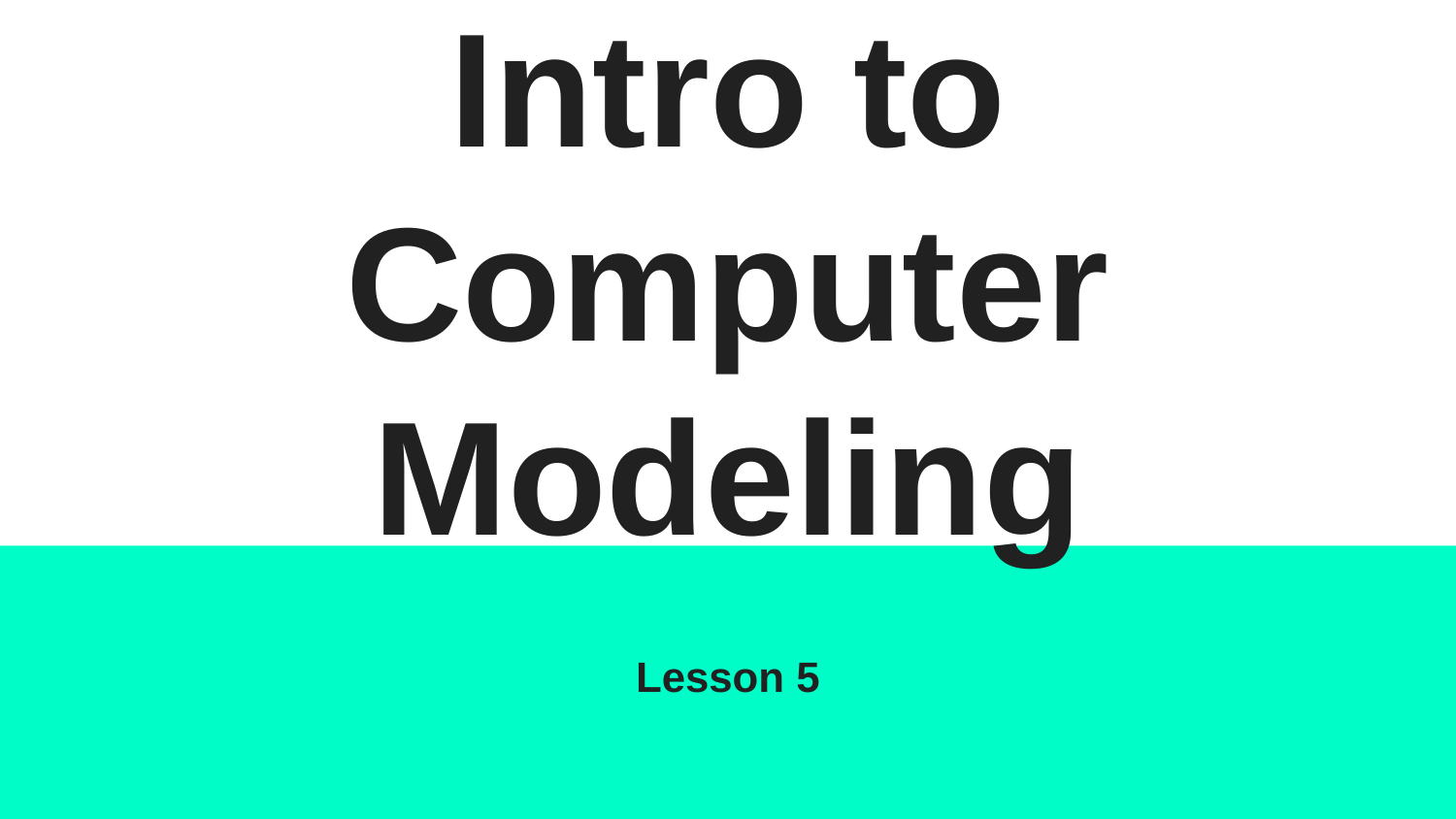

# Intro to Computer Modeling
Lesson 5